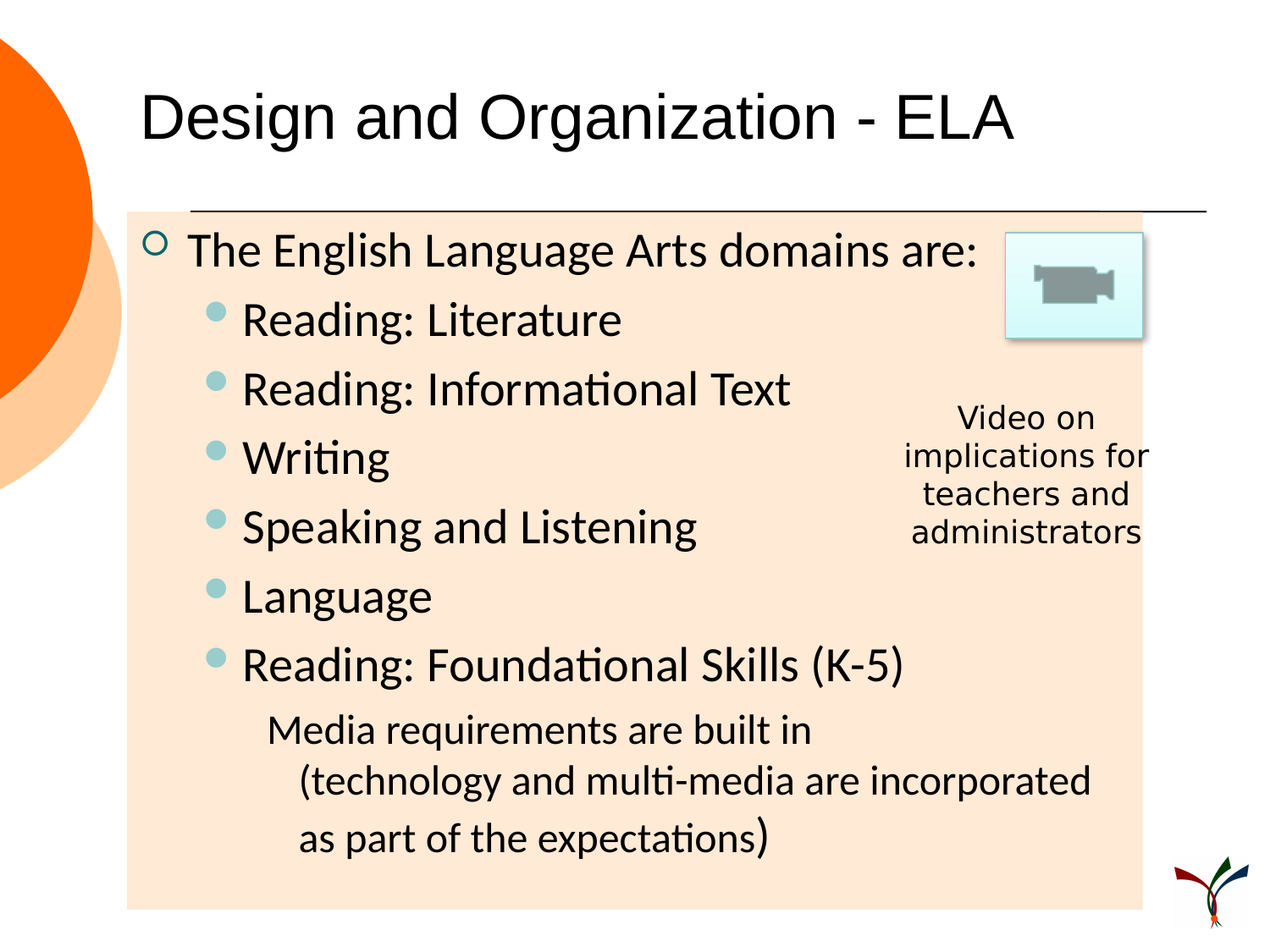

# Design and Organization - ELA
The English Language Arts domains are:
Reading: Literature
Reading: Informational Text
Writing
Speaking and Listening
Language
Reading: Foundational Skills (K-5)
Media requirements are built in
(technology and multi-media are incorporated as part of the expectations)

Video on implications for teachers and administrators